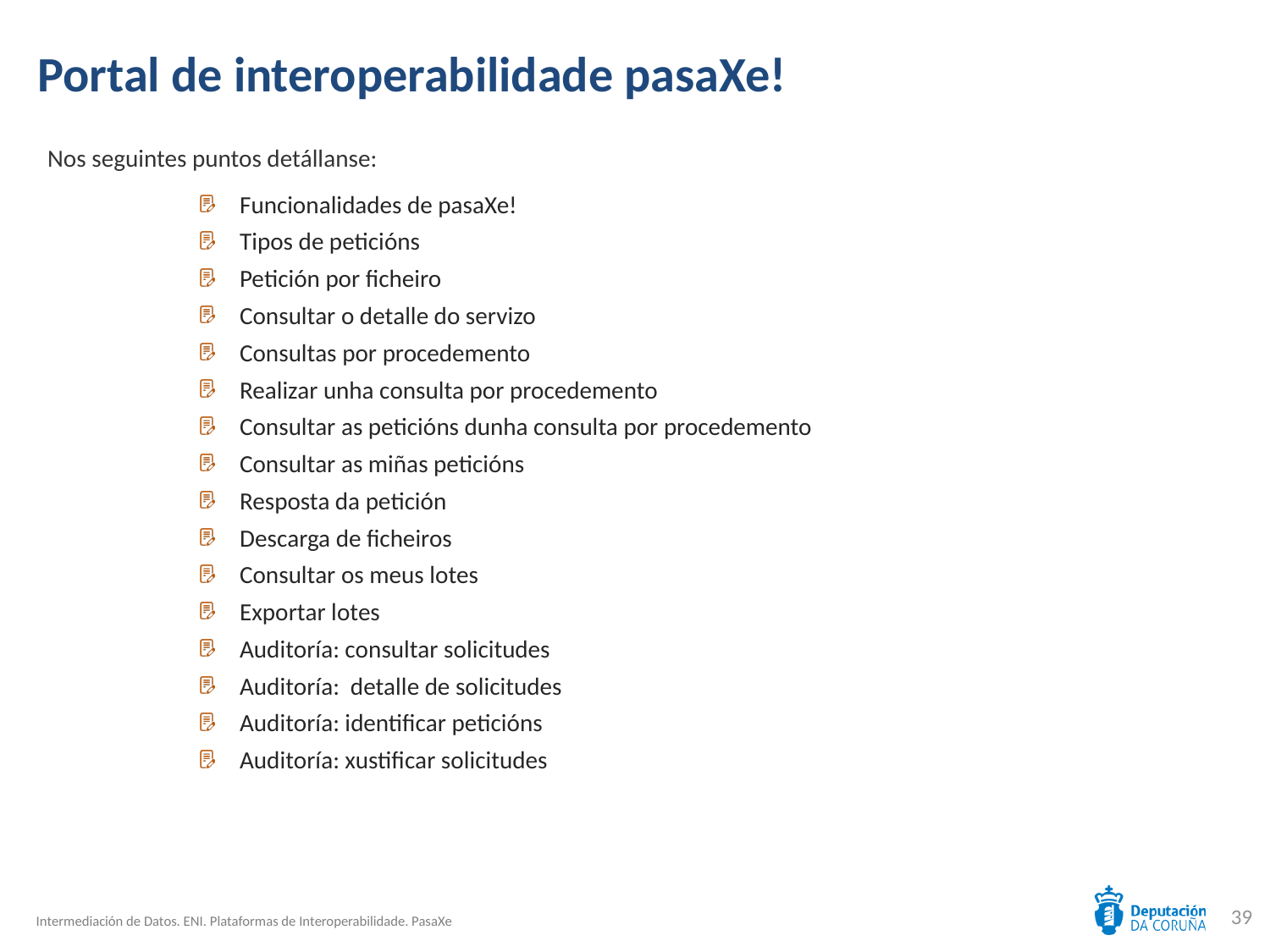

# Portal de interoperabilidade pasaXe!
Nos seguintes puntos detállanse:
Funcionalidades de pasaXe!
Tipos de peticións
Petición por ficheiro
Consultar o detalle do servizo
Consultas por procedemento
Realizar unha consulta por procedemento
Consultar as peticións dunha consulta por procedemento
Consultar as miñas peticións
Resposta da petición
Descarga de ficheiros
Consultar os meus lotes
Exportar lotes
Auditoría: consultar solicitudes
Auditoría:  detalle de solicitudes
Auditoría: identificar peticións
Auditoría: xustificar solicitudes